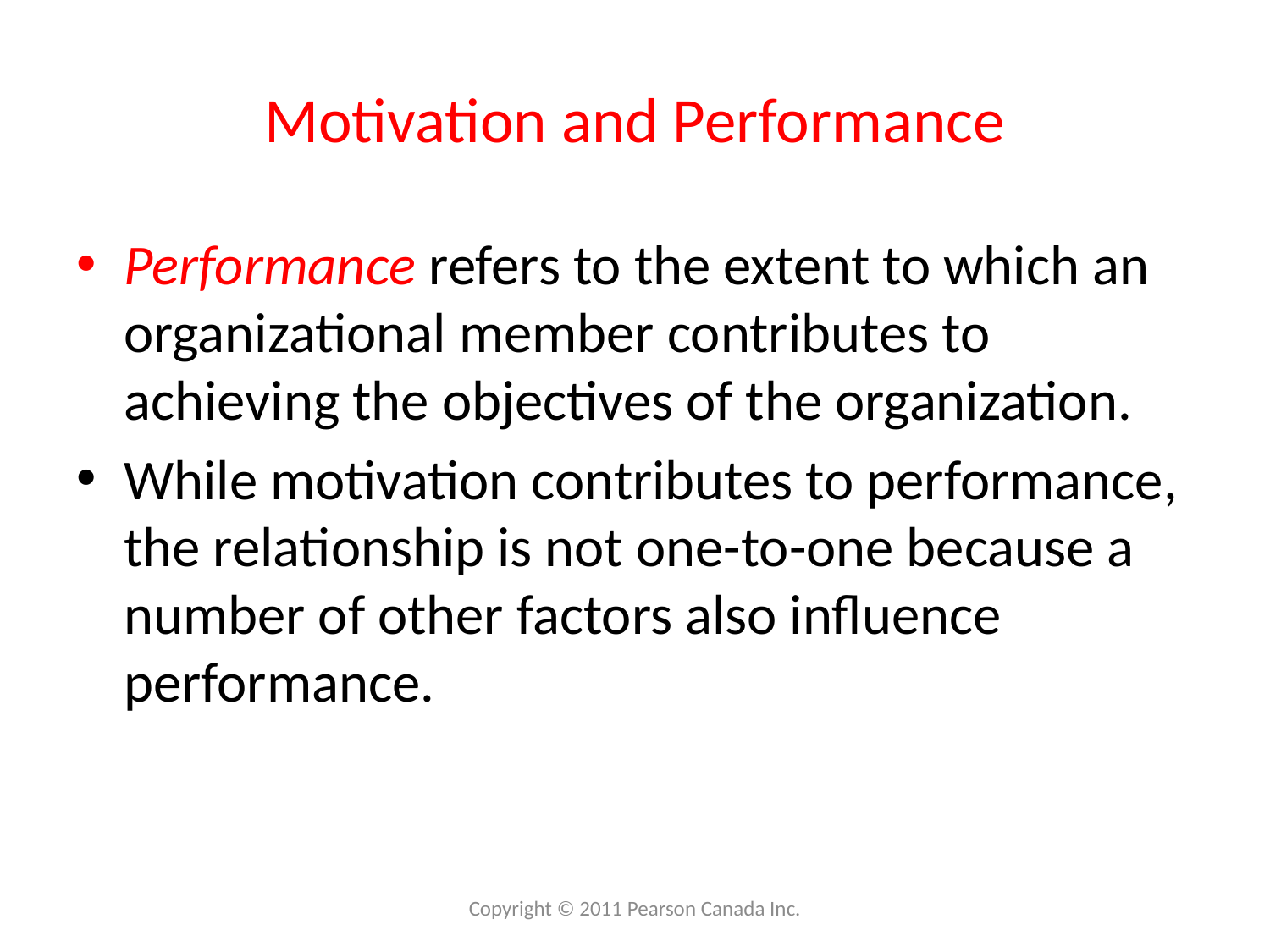

# Motivation and Performance
Performance refers to the extent to which an organizational member contributes to achieving the objectives of the organization.
While motivation contributes to performance, the relationship is not one-to-one because a number of other factors also influence performance.
Copyright © 2011 Pearson Canada Inc.